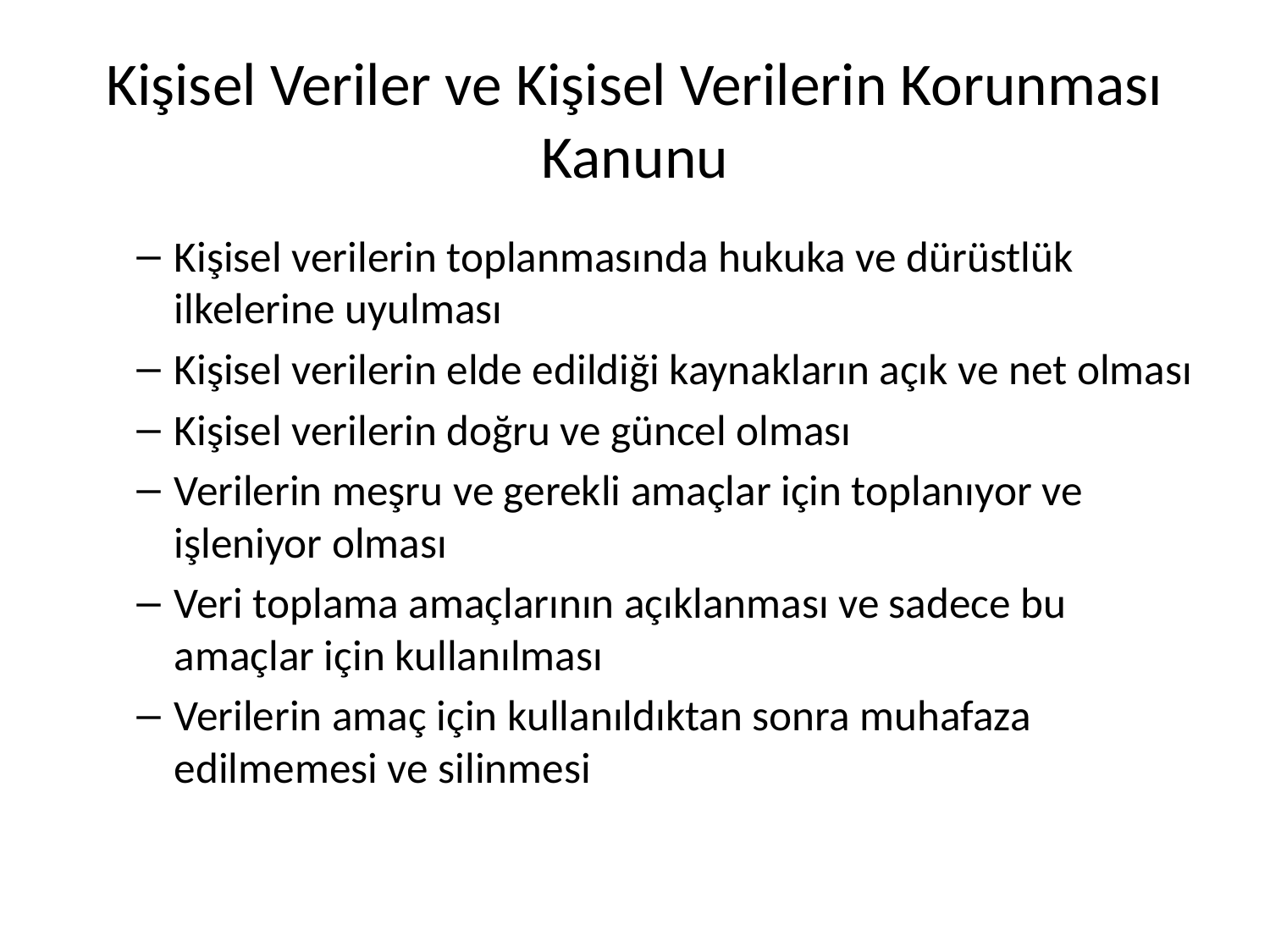

# Kişisel Veriler ve Kişisel Verilerin Korunması Kanunu
Kişisel verilerin toplanmasında hukuka ve dürüstlük ilkelerine uyulması
Kişisel verilerin elde edildiği kaynakların açık ve net olması
Kişisel verilerin doğru ve güncel olması
Verilerin meşru ve gerekli amaçlar için toplanıyor ve işleniyor olması
Veri toplama amaçlarının açıklanması ve sadece bu amaçlar için kullanılması
Verilerin amaç için kullanıldıktan sonra muhafaza edilmemesi ve silinmesi